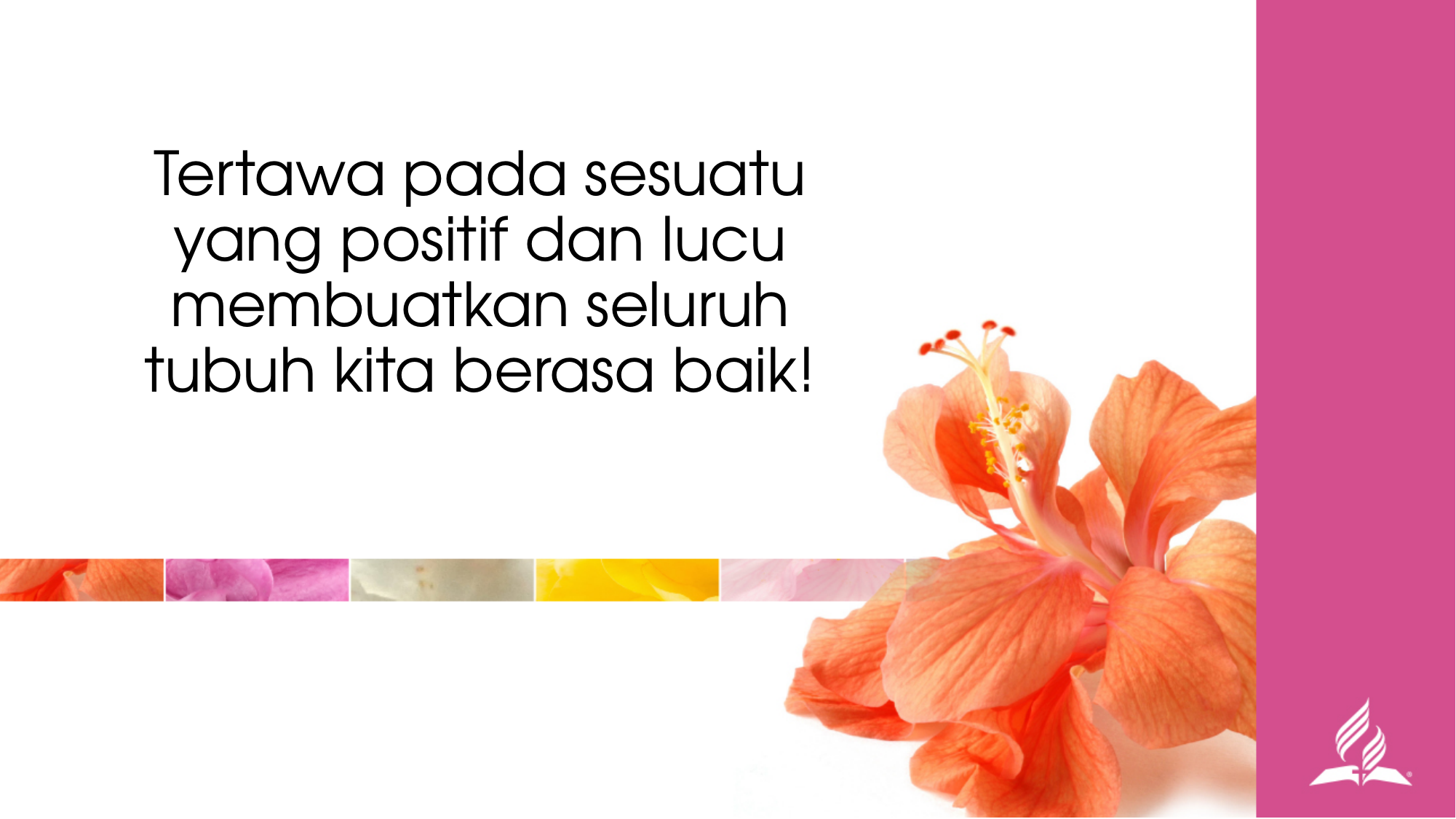

Tertawa pada sesuatu yang positif dan lucu membuatkan seluruh tubuh kita berasa baik!